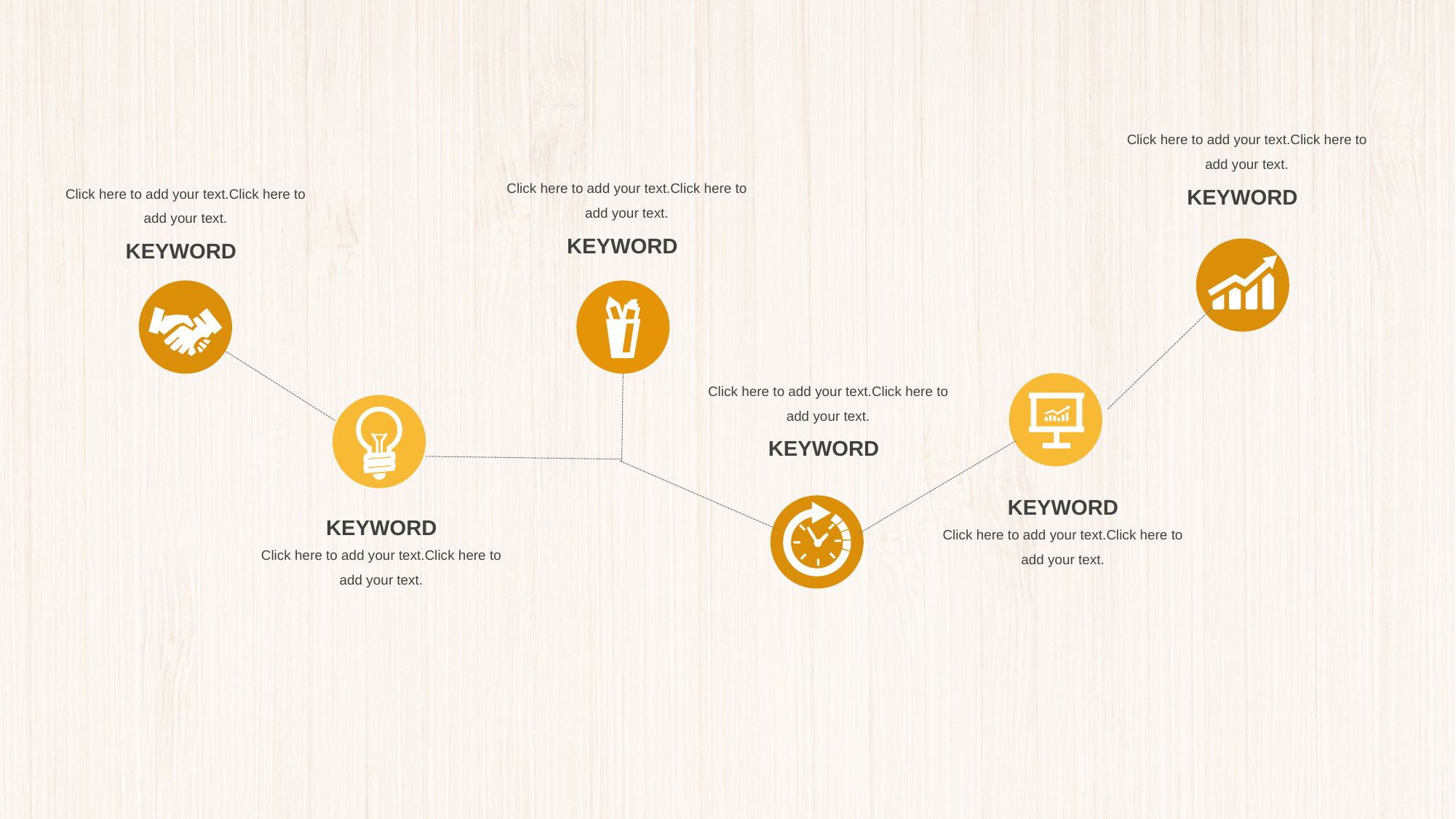

Click here to add your text.Click here to add your text.
Click here to add your text.Click here to add your text.
Click here to add your text.Click here to add your text.
KEYWORD
KEYWORD
KEYWORD

Click here to add your text.Click here to add your text.

KEYWORD
KEYWORD

KEYWORD
Click here to add your text.Click here to add your text.
Click here to add your text.Click here to add your text.